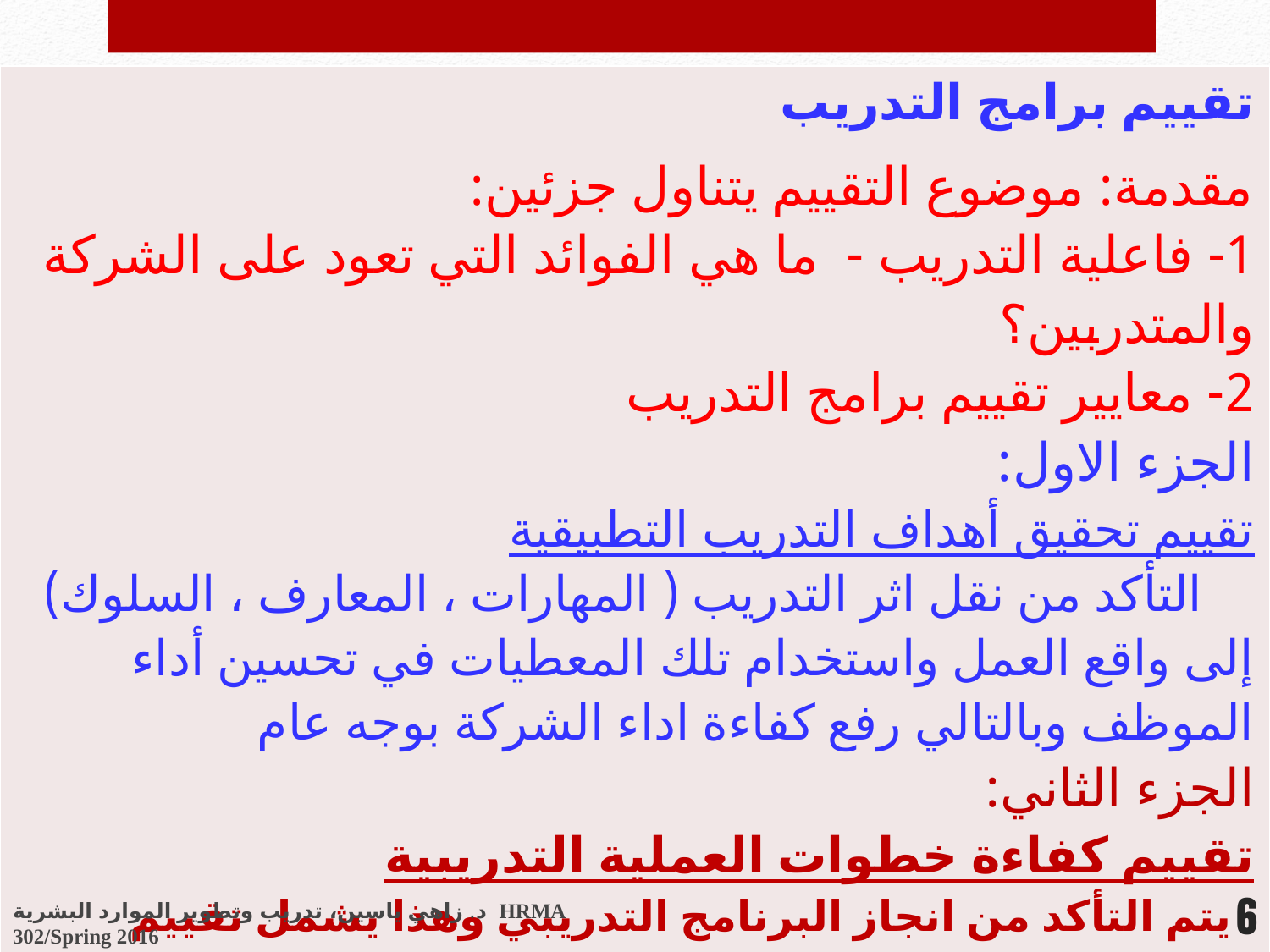

| تقييم برامج التدريب مقدمة: موضوع التقييم يتناول جزئين: 1- فاعلية التدريب - ما هي الفوائد التي تعود على الشركة والمتدربين؟ 2- معايير تقييم برامج التدريب الجزء الاول: تقييم تحقيق أهداف التدريب التطبيقية التأكد من نقل اثر التدريب ( المهارات ، المعارف ، السلوك) إلى واقع العمل واستخدام تلك المعطيات في تحسين أداء الموظف وبالتالي رفع كفاءة اداء الشركة بوجه عام الجزء الثاني: تقييم كفاءة خطوات العملية التدريبية يتم التأكد من انجاز البرنامج التدريبي وهذا يشمل تقييم تحديد الاحتياجات التدريبية ، تقييم تصميم البرنامج ، تقييم كفاءة المدرب ، تقييم تعلم المتدرب، تقييم وسائل التدريب . 2-. |
| --- |
د. زاهي ياسين، تدريب وتطوير الموارد البشرية  HRMA 302/Spring 2016
6